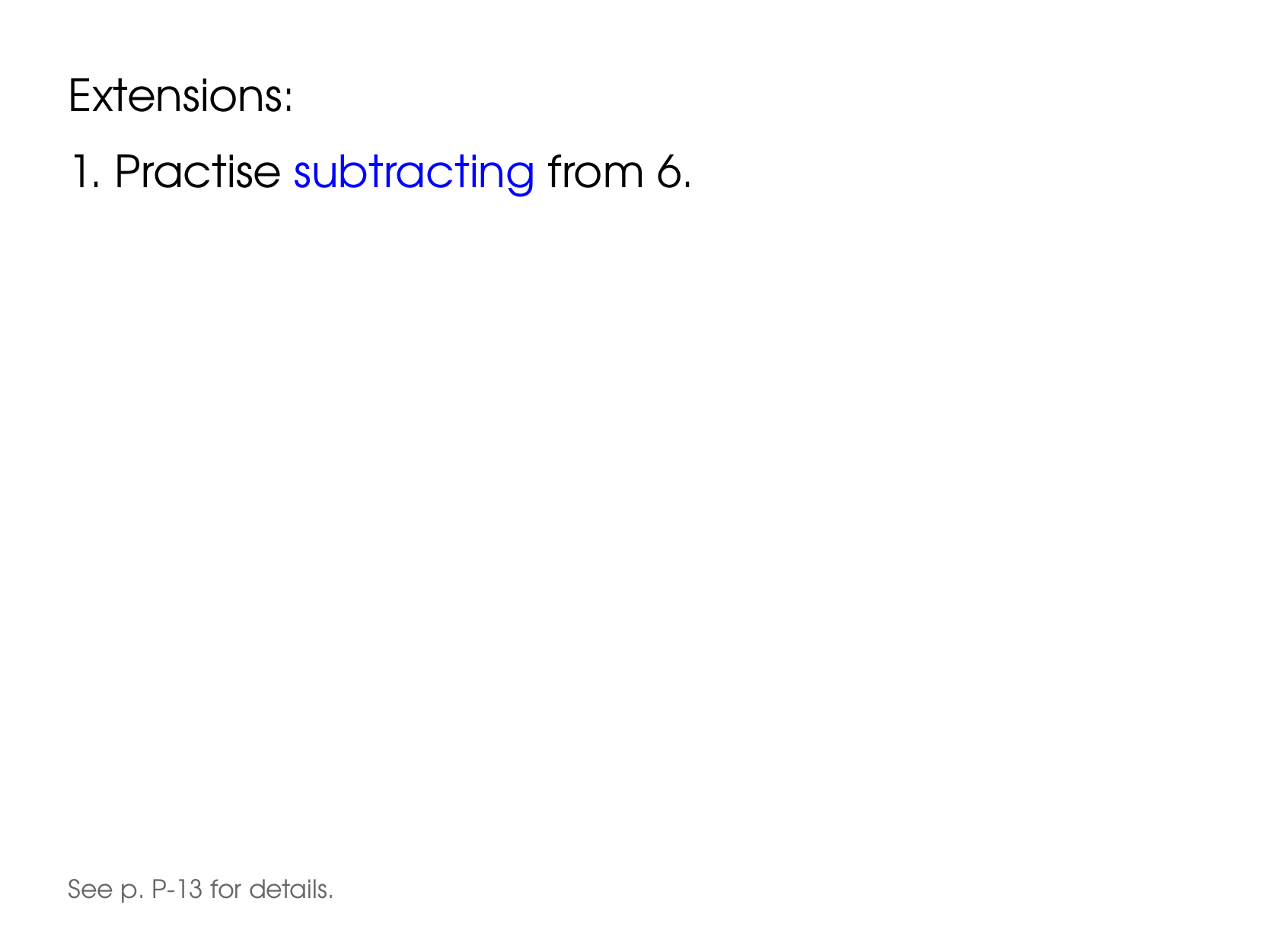

Extensions:
1. Practise subtracting from 6.
See p. P-13 for details.